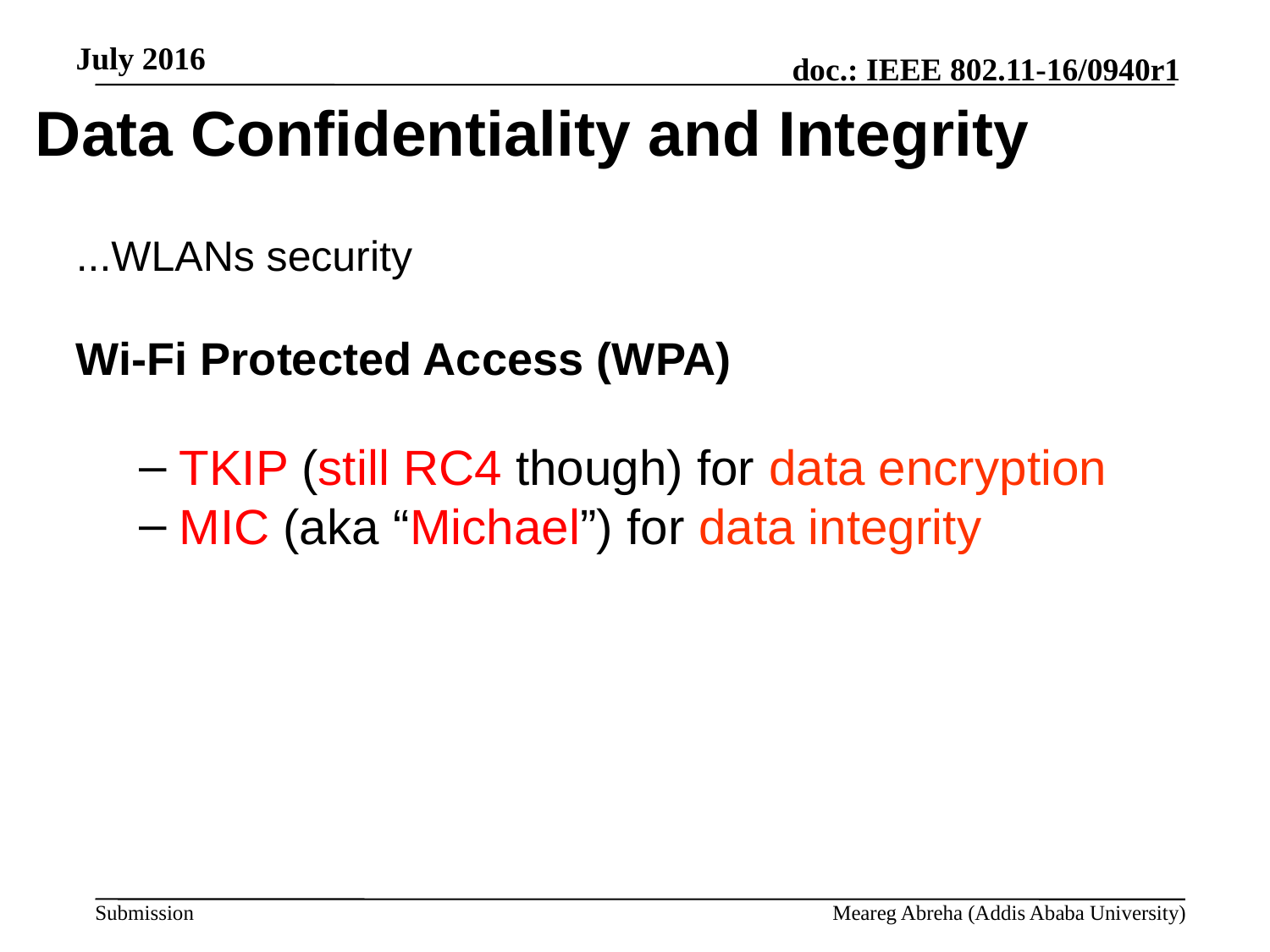

July 2016

Data Confidentiality and Integrity
...WLANs security

Wi-Fi Protected Access (WPA)

TKIP (still RC4 though) for data encryption
MIC (aka “Michael”) for data integrity
Meareg Abreha (Addis Ababa University)